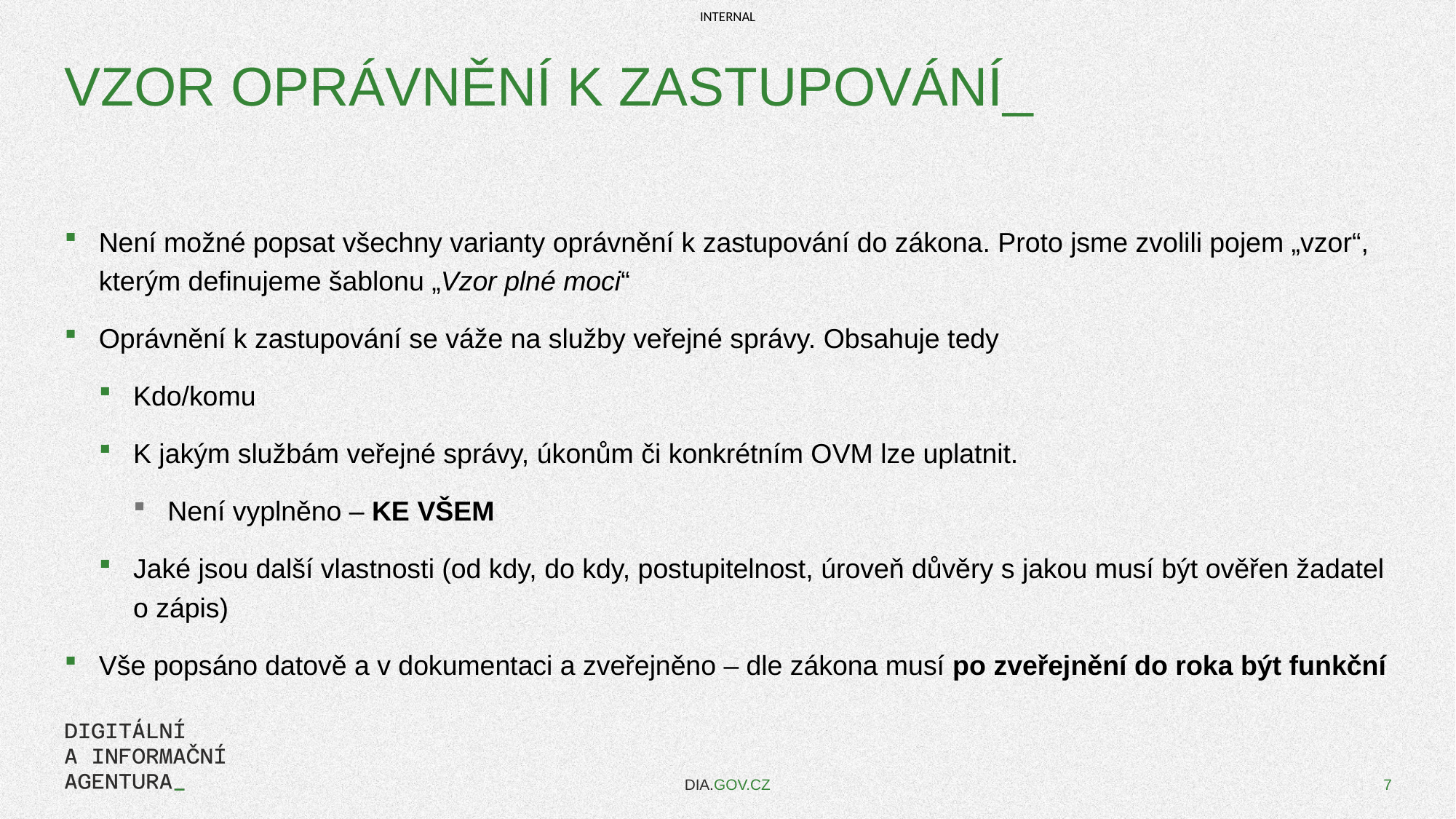

# VZOR OPRÁVNĚNÍ K ZASTUPOVÁNÍ_
Není možné popsat všechny varianty oprávnění k zastupování do zákona. Proto jsme zvolili pojem „vzor“, kterým definujeme šablonu „Vzor plné moci“
Oprávnění k zastupování se váže na služby veřejné správy. Obsahuje tedy
Kdo/komu
K jakým službám veřejné správy, úkonům či konkrétním OVM lze uplatnit.
Není vyplněno – KE VŠEM
Jaké jsou další vlastnosti (od kdy, do kdy, postupitelnost, úroveň důvěry s jakou musí být ověřen žadatel o zápis)
Vše popsáno datově a v dokumentaci a zveřejněno – dle zákona musí po zveřejnění do roka být funkční
DIA.GOV.CZ
7